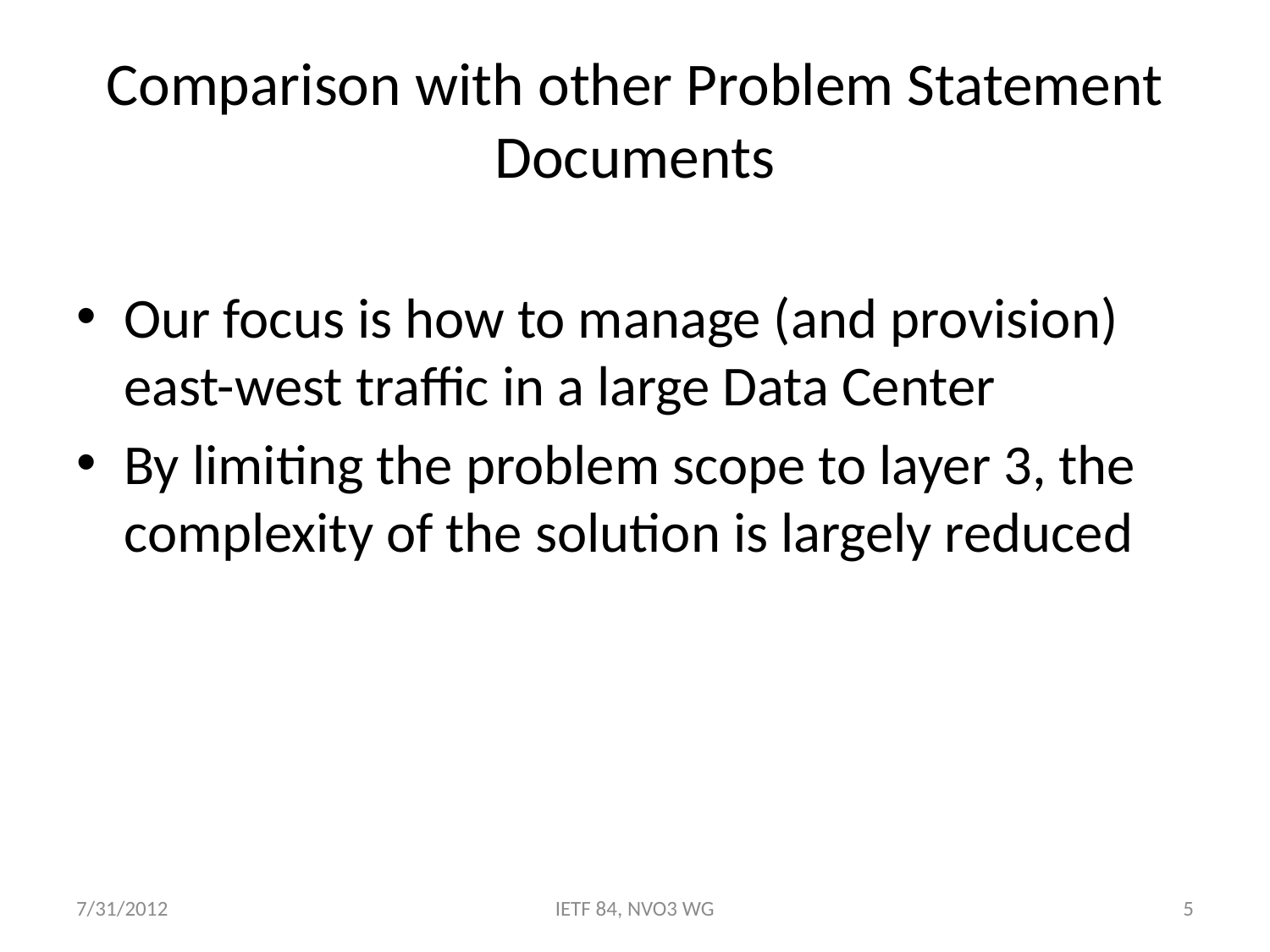

# Comparison with other Problem Statement Documents
Our focus is how to manage (and provision) east-west traffic in a large Data Center
By limiting the problem scope to layer 3, the complexity of the solution is largely reduced
7/31/2012
IETF 84, NVO3 WG
5